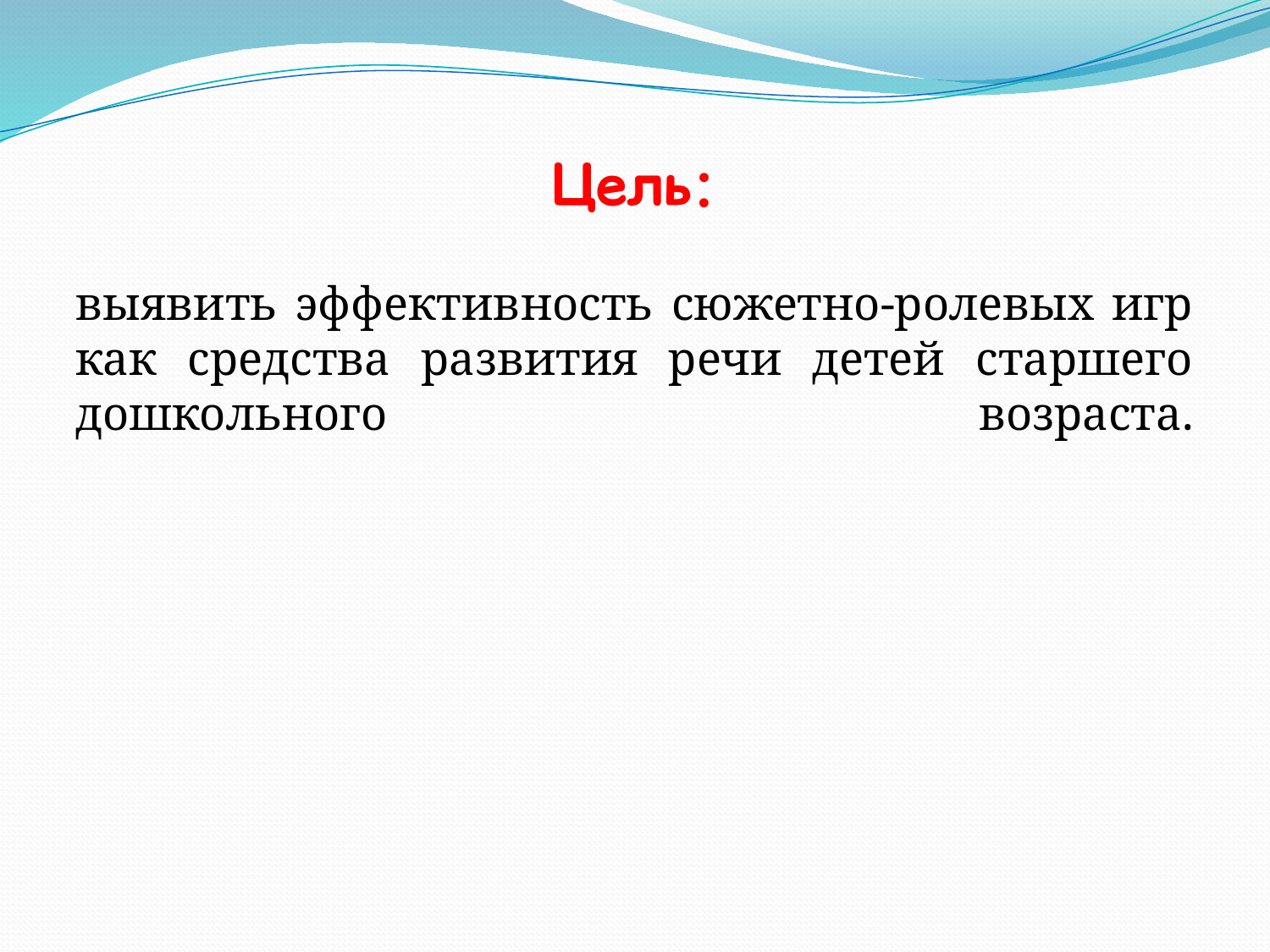

# Цель:
выявить эффективность сюжетно-ролевых игр как средства развития речи детей старшего дошкольного возраста.